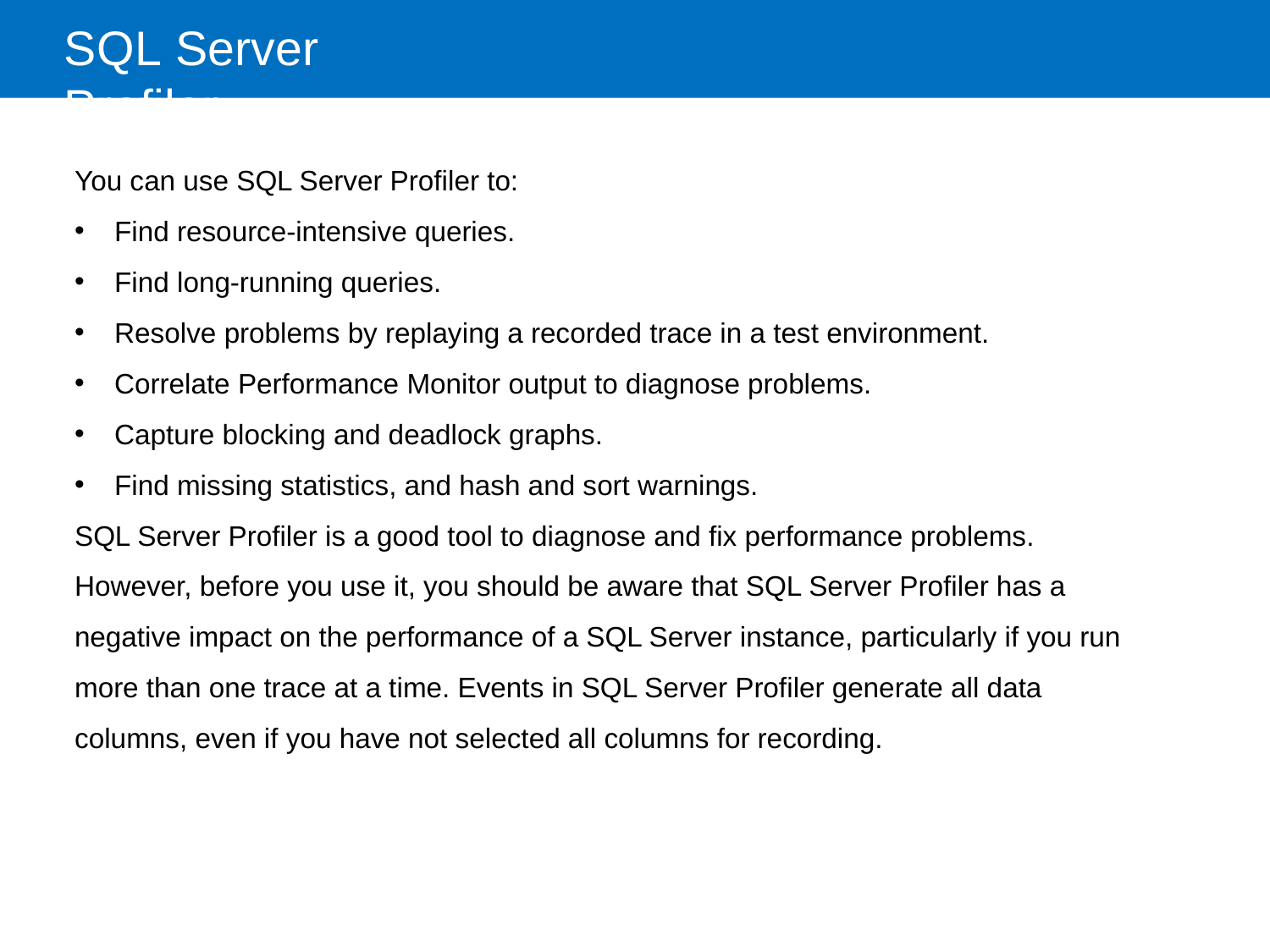

# SQL Server Profiler
You can use SQL Server Profiler to:
Find resource-intensive queries.
Find long-running queries.
Resolve problems by replaying a recorded trace in a test environment.
Correlate Performance Monitor output to diagnose problems.
Capture blocking and deadlock graphs.
Find missing statistics, and hash and sort warnings.
SQL Server Profiler is a good tool to diagnose and fix performance problems. However, before you use it, you should be aware that SQL Server Profiler has a negative impact on the performance of a SQL Server instance, particularly if you run more than one trace at a time. Events in SQL Server Profiler generate all data columns, even if you have not selected all columns for recording.